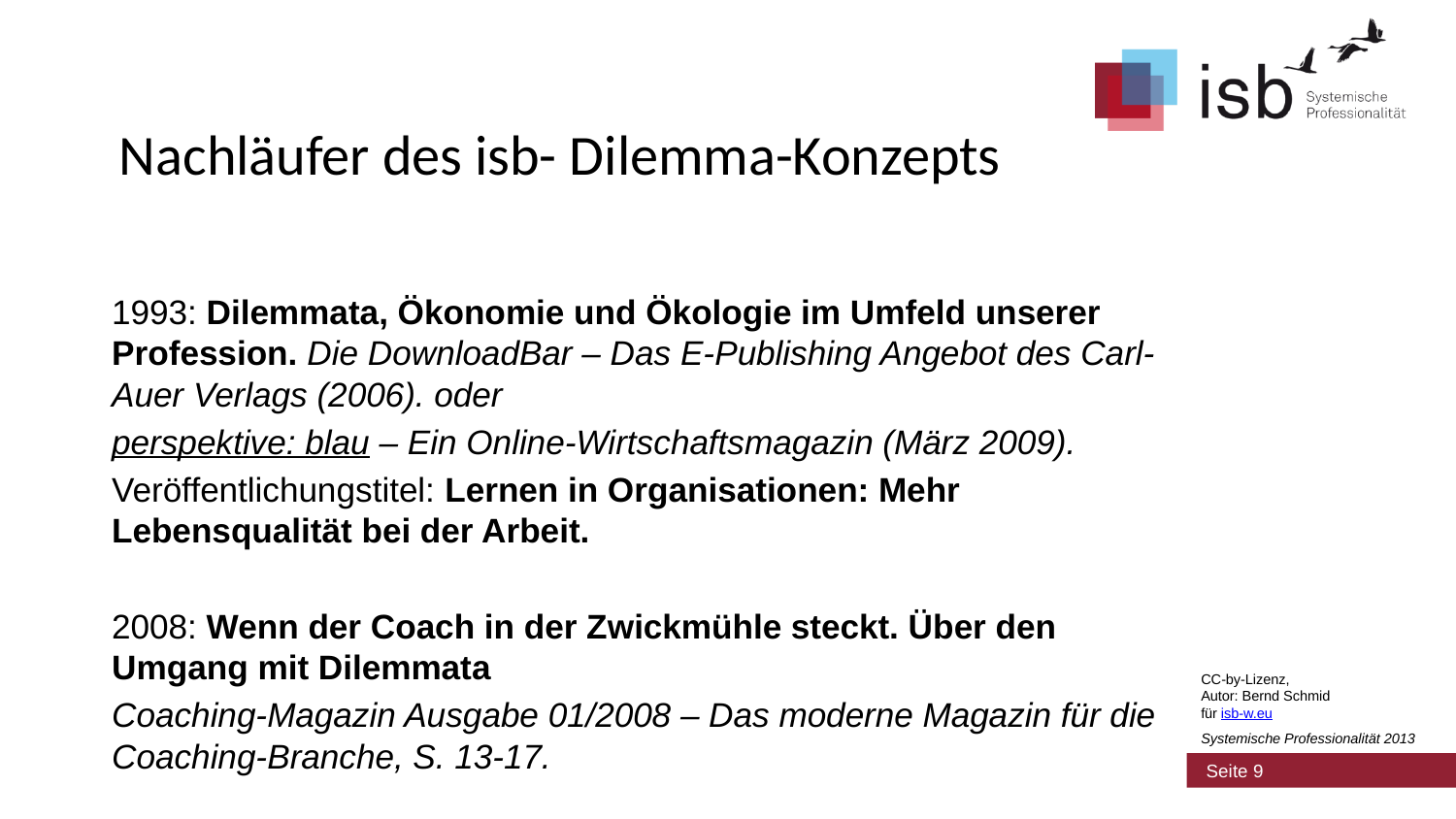

Nachläufer des isb- Dilemma-Konzepts
1993: Dilemmata, Ökonomie und Ökologie im Umfeld unserer Profession. Die DownloadBar – Das E-Publishing Angebot des Carl-Auer Verlags (2006). oder
perspektive: blau – Ein Online-Wirtschaftsmagazin (März 2009).
Veröffentlichungstitel: Lernen in Organisationen: Mehr Lebensqualität bei der Arbeit.

2008: Wenn der Coach in der Zwickmühle steckt. Über den Umgang mit Dilemmata
Coaching-Magazin Ausgabe 01/2008 – Das moderne Magazin für die Coaching-Branche, S. 13-17.

 Seite 9